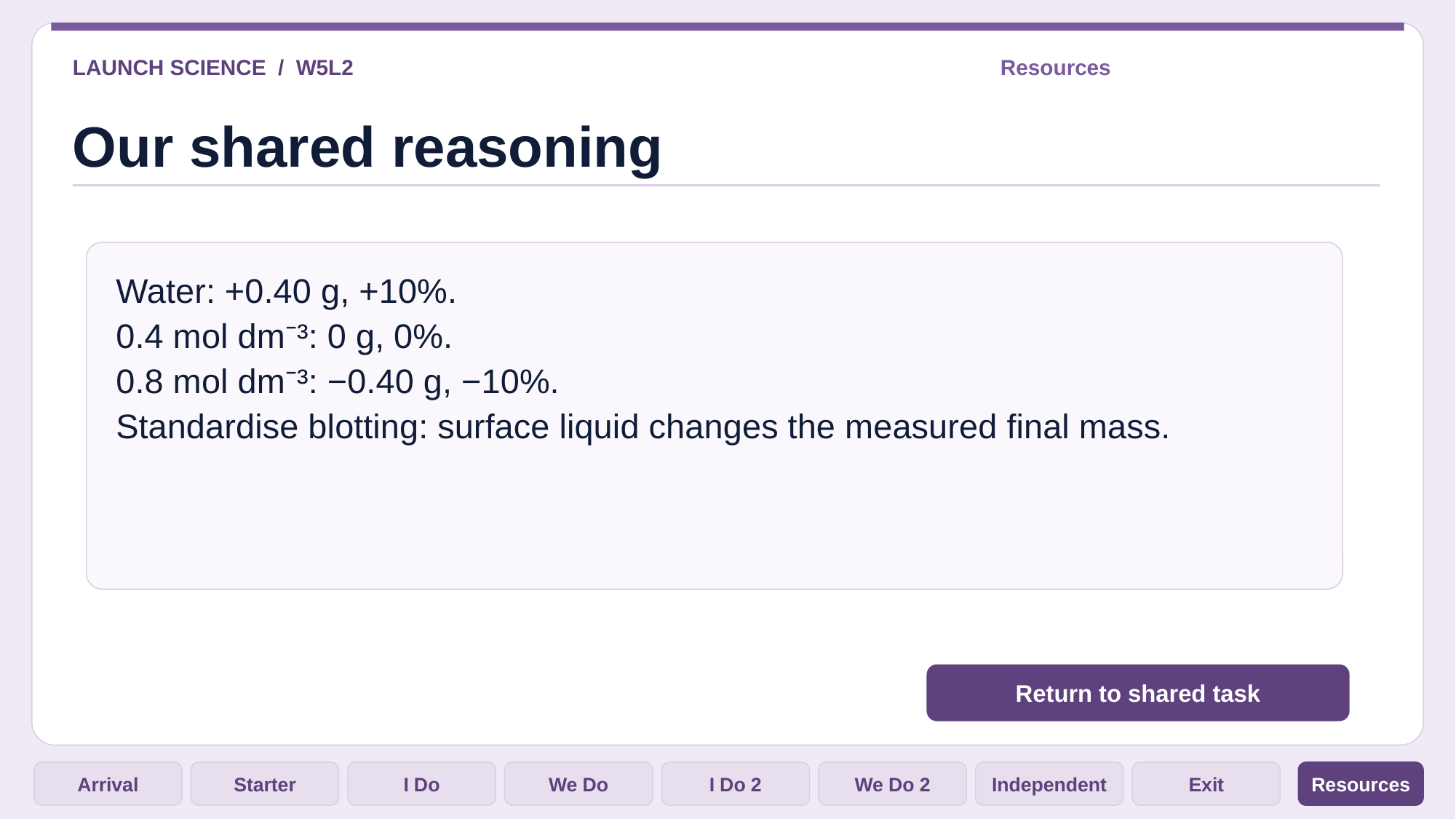

LAUNCH SCIENCE  /  W5L2
Resources
Our shared reasoning

Water: +0.40 g, +10%.
0.4 mol dm⁻³: 0 g, 0%.
0.8 mol dm⁻³: −0.40 g, −10%.
Standardise blotting: surface liquid changes the measured final mass.
Return to shared task
Arrival
Starter
I Do
We Do
I Do 2
We Do 2
Independent
Exit
Resources